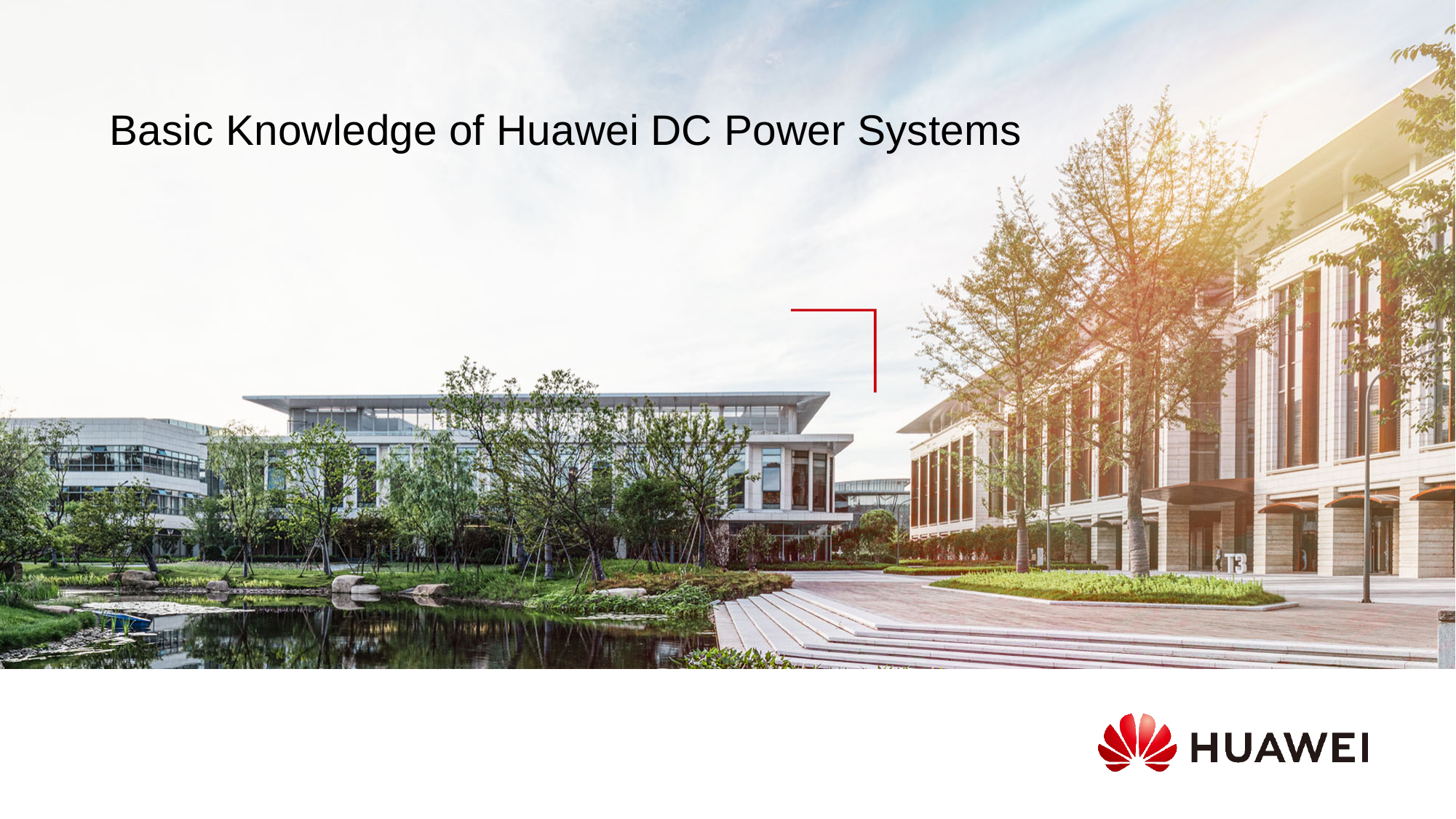

# Basic Knowledge of Huawei DC Power Systems